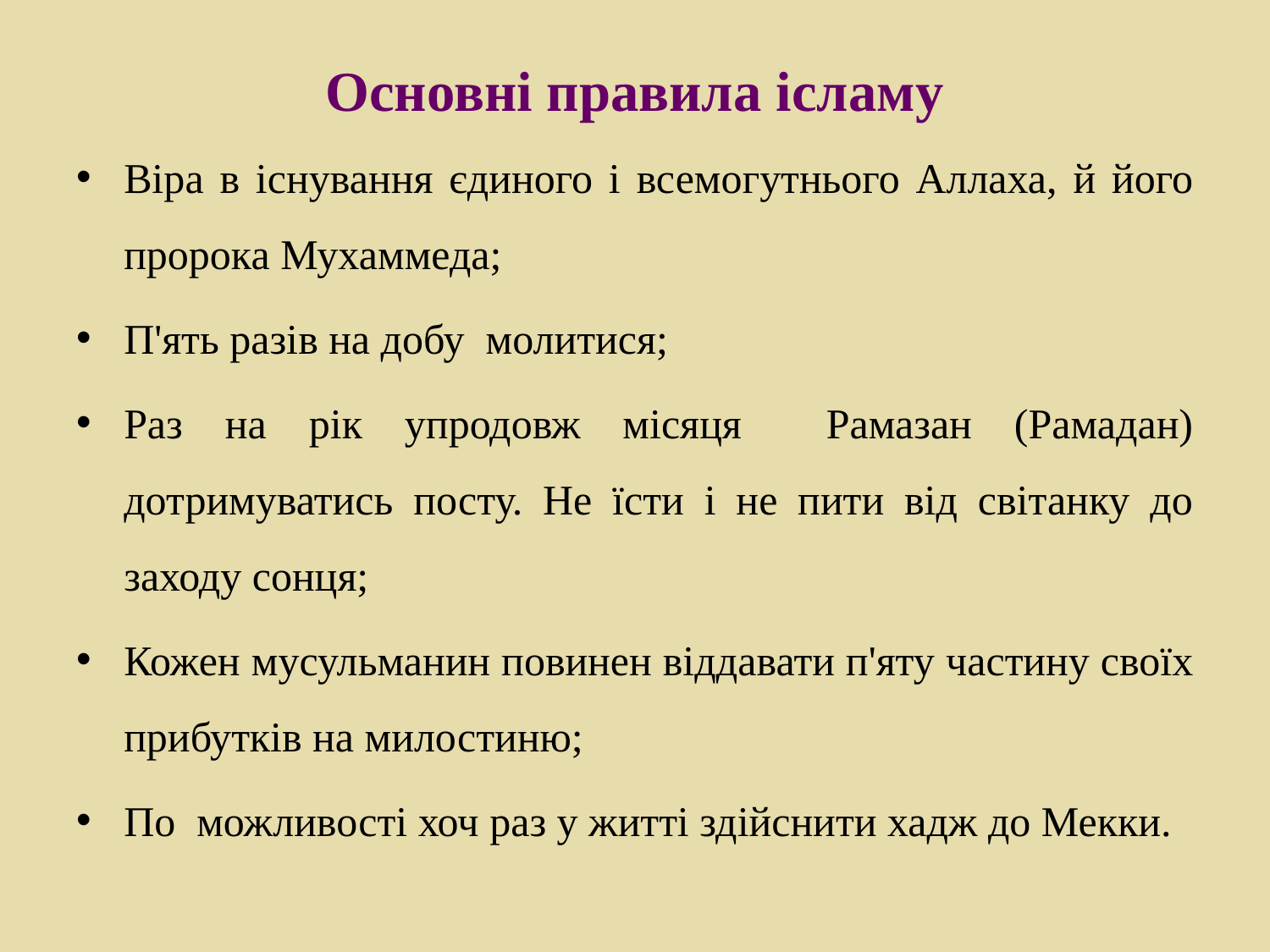

# Основні правила ісламу
Віра в існування єдиного і всемогутнього Аллаха, й його пророка Мухаммеда;
П'ять разів на добу  молитися;
Раз на рік упродовж місяця  Рамазан (Рамадан) дотримуватись посту. Не їсти і не пити від світанку до заходу сонця;
Кожен мусульманин повинен віддавати п'яту частину своїх прибутків на милостиню;
По  можливості хоч раз у житті здійснити хадж до Мекки.